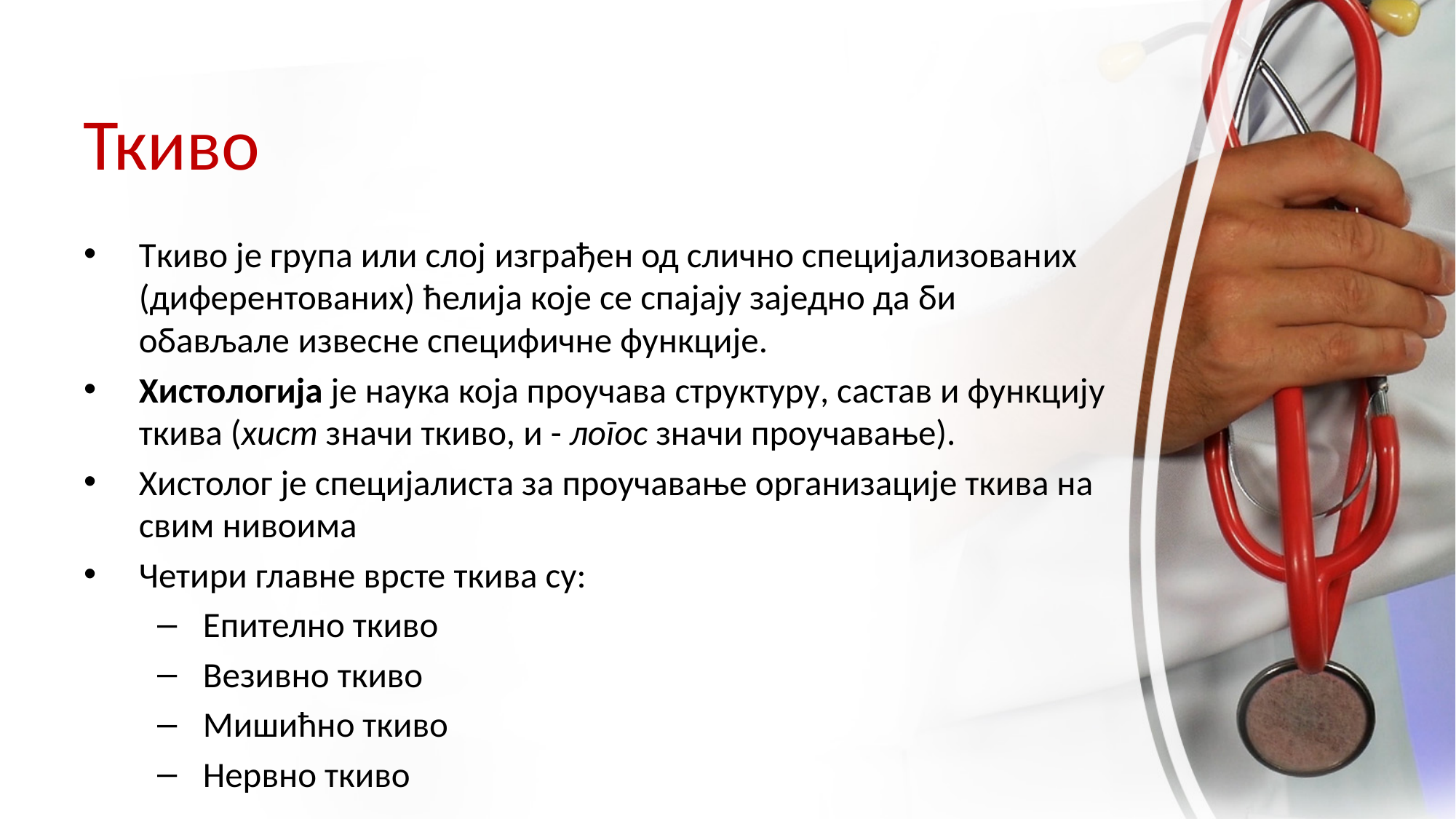

# Ткиво
Ткиво је група или слој изграђен од слично специјализованих (диферентованих) ћелија које се спајају заједно да би обављале извесне специфичне функције.
Хистологија је наука која проучава структуру, састав и функцију ткива (хист значи ткиво, и - логос значи проучавање).
Хистолог је специјалиста за проучавање организације ткива на свим нивоима
Четири главне врсте ткива су:
Епително ткиво
Везивно ткиво
Мишићно ткиво
Нервно ткиво